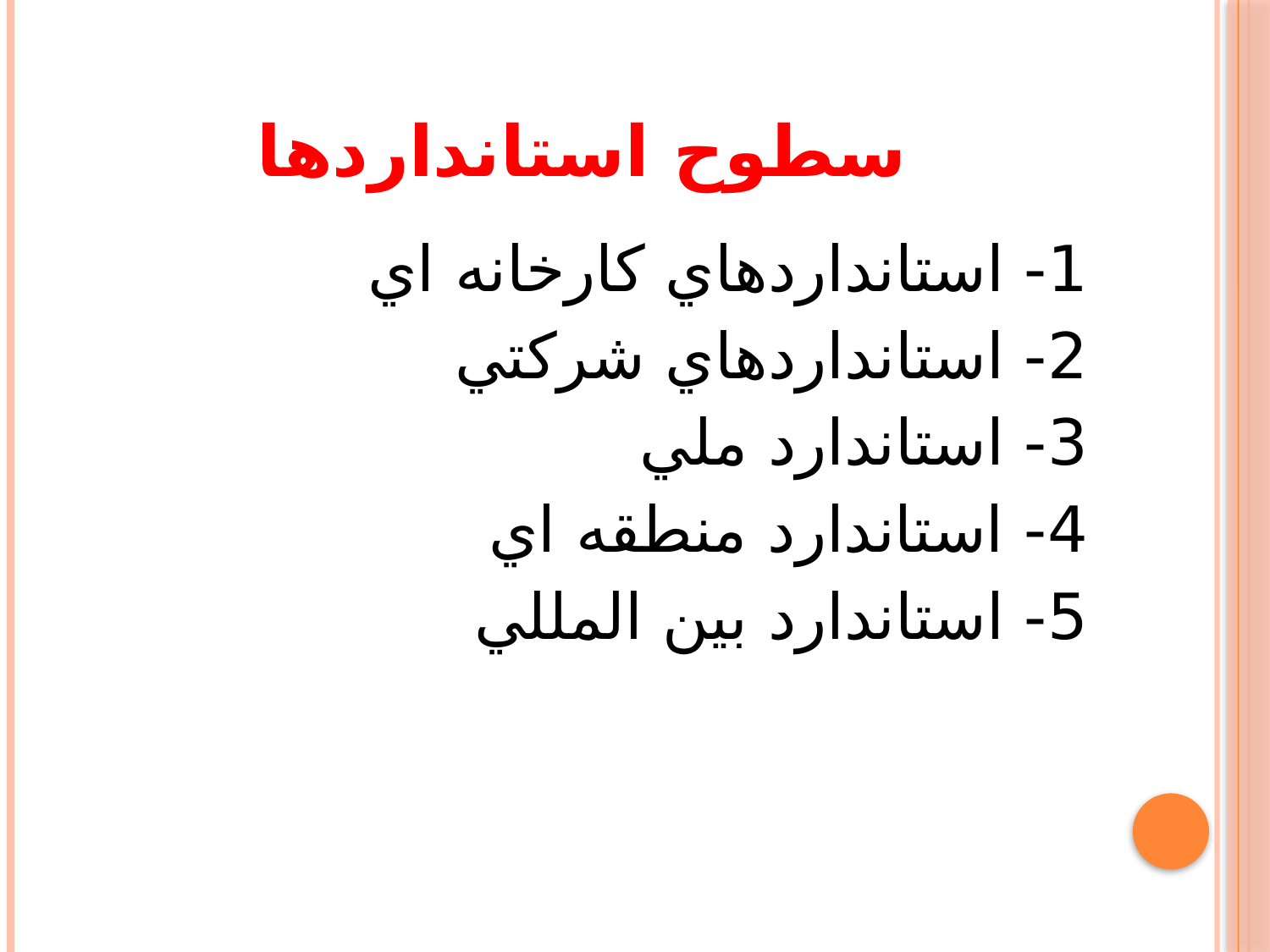

# سطوح استانداردها
1- استانداردهاي كارخانه اي
2- استانداردهاي شركتي
3- استاندارد ملي
4- استاندارد منطقه اي
5- استاندارد بين المللي